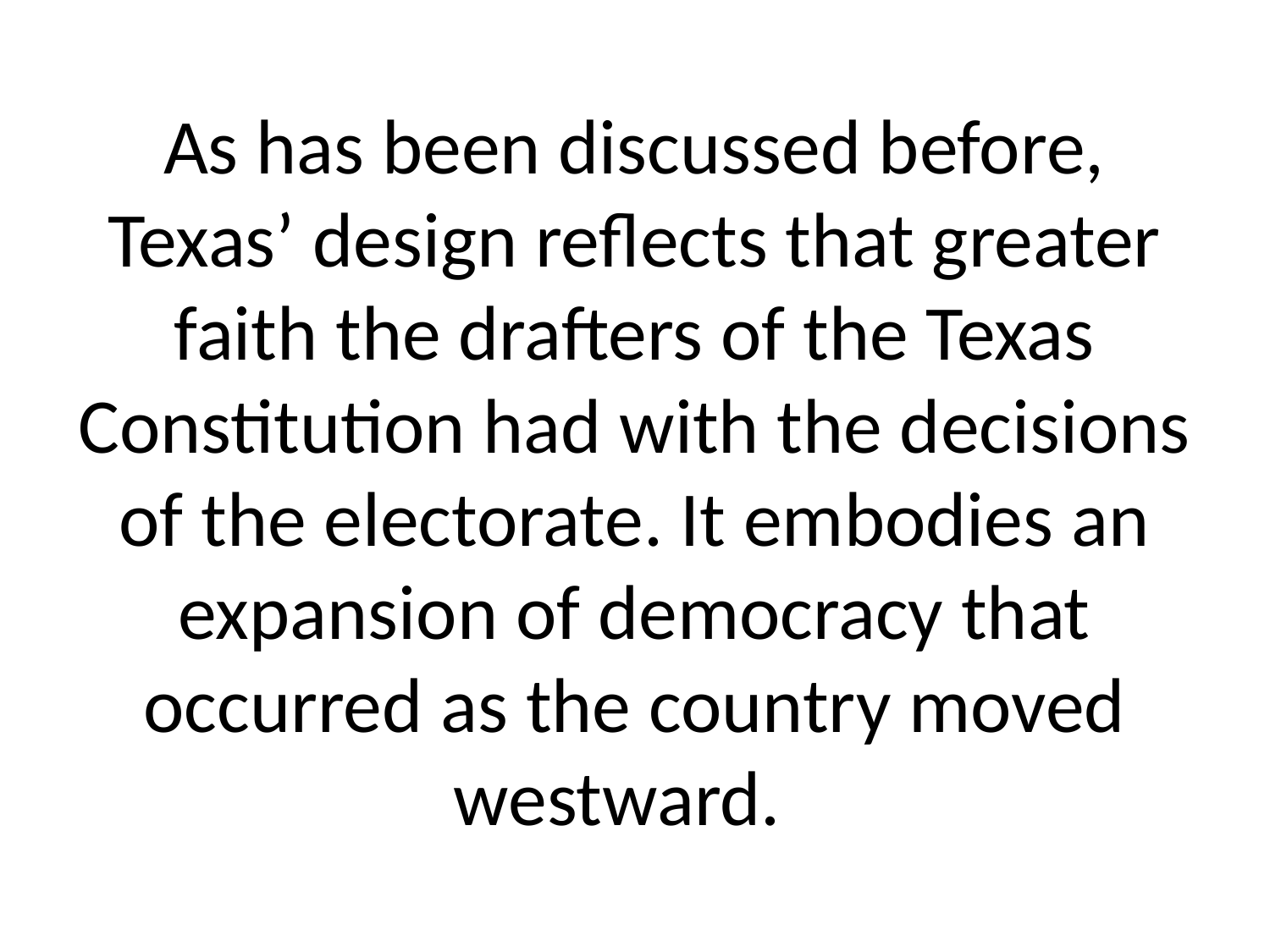

# As has been discussed before, Texas’ design reflects that greater faith the drafters of the Texas Constitution had with the decisions of the electorate. It embodies an expansion of democracy that occurred as the country moved westward.